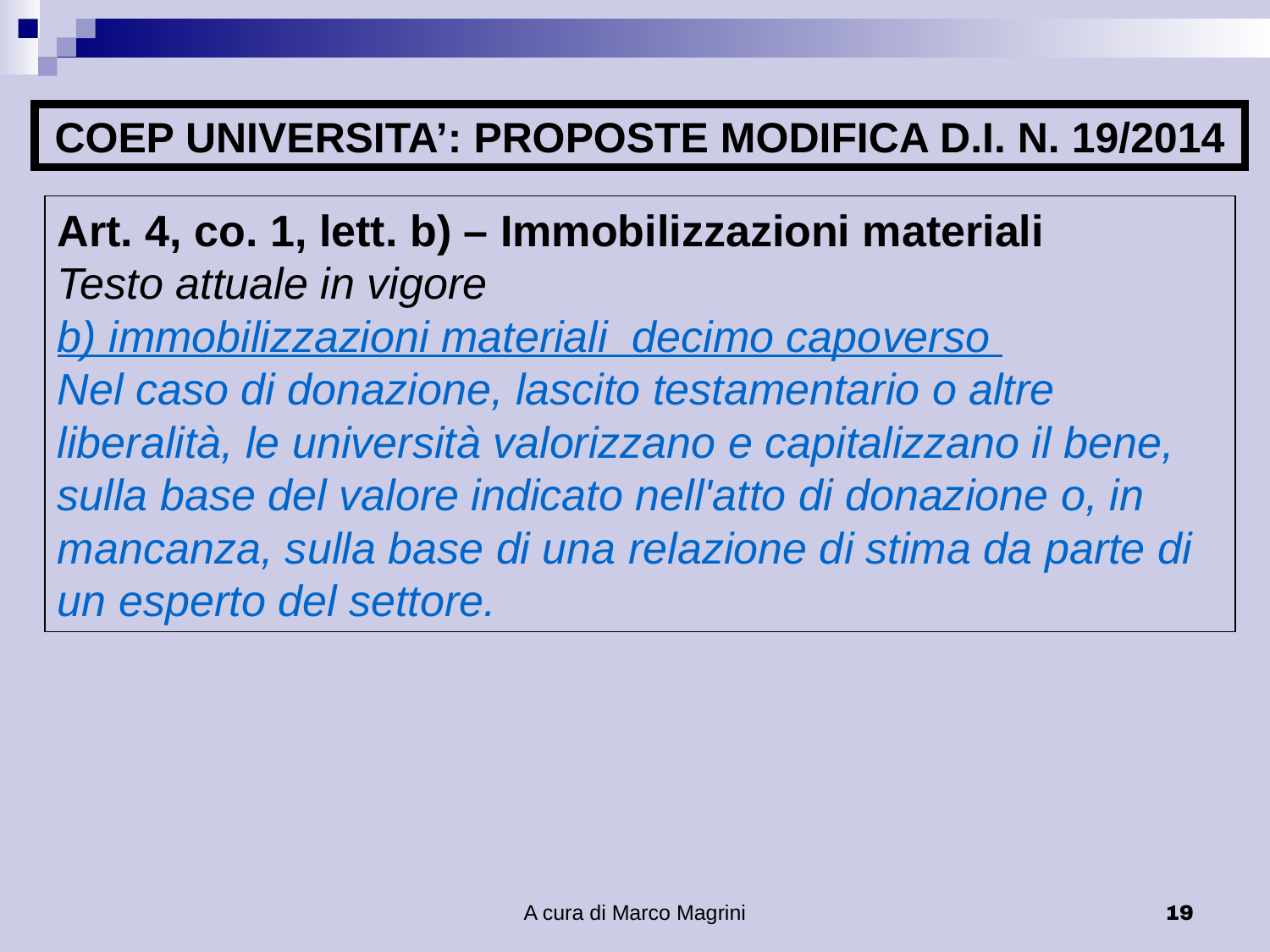

COEP UNIVERSITA’: PROPOSTE MODIFICA D.I. N. 19/2014
Art. 4, co. 1, lett. b) – Immobilizzazioni materiali
Testo attuale in vigore
b) immobilizzazioni materiali  decimo capoverso
Nel caso di donazione, lascito testamentario o altre liberalità, le università valorizzano e capitalizzano il bene, sulla base del valore indicato nell'atto di donazione o, in mancanza, sulla base di una relazione di stima da parte di un esperto del settore.
A cura di Marco Magrini
19